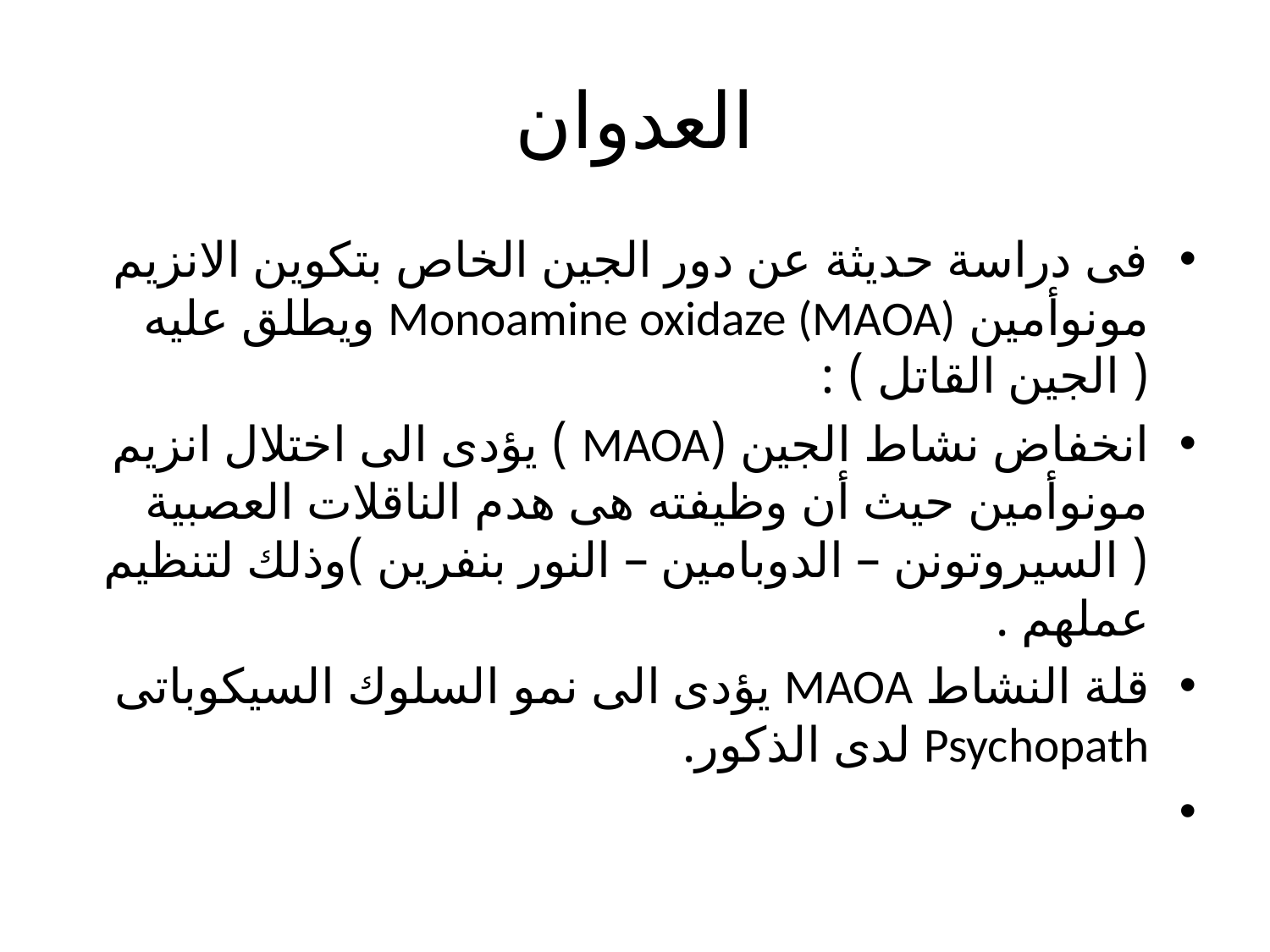

# العدوان
فى دراسة حديثة عن دور الجين الخاص بتكوين الانزيم مونوأمين Monoamine oxidaze (MAOA) ويطلق عليه ( الجين القاتل ) :
انخفاض نشاط الجين (MAOA ) يؤدى الى اختلال انزيم مونوأمين حيث أن وظيفته هى هدم الناقلات العصبية ( السيروتونن – الدوبامين – النور بنفرين )وذلك لتنظيم عملهم .
قلة النشاط MAOA يؤدى الى نمو السلوك السيكوباتى Psychopath لدى الذكور.